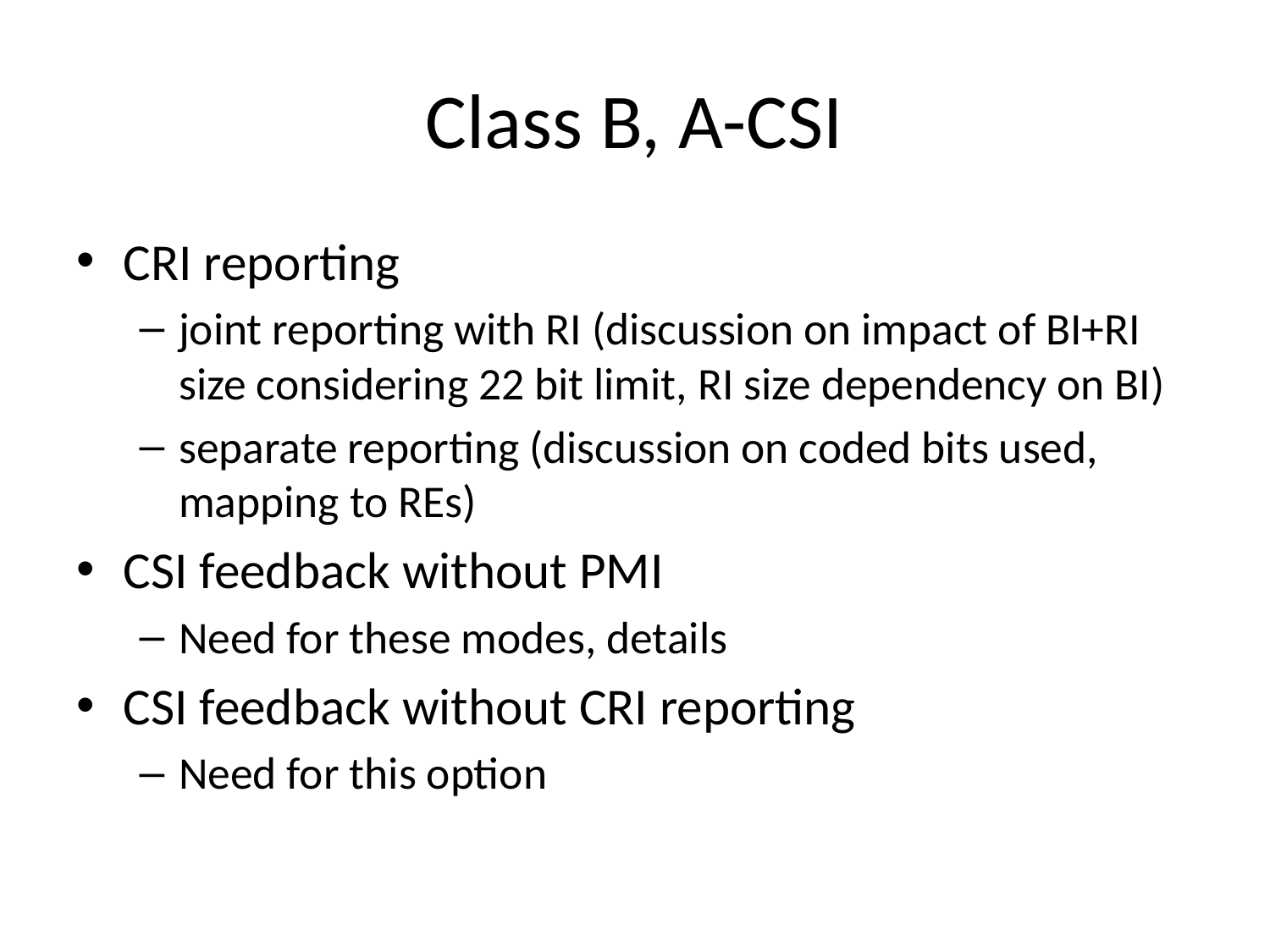

# Class B, A-CSI
CRI reporting
joint reporting with RI (discussion on impact of BI+RI size considering 22 bit limit, RI size dependency on BI)
separate reporting (discussion on coded bits used, mapping to REs)
CSI feedback without PMI
Need for these modes, details
CSI feedback without CRI reporting
Need for this option